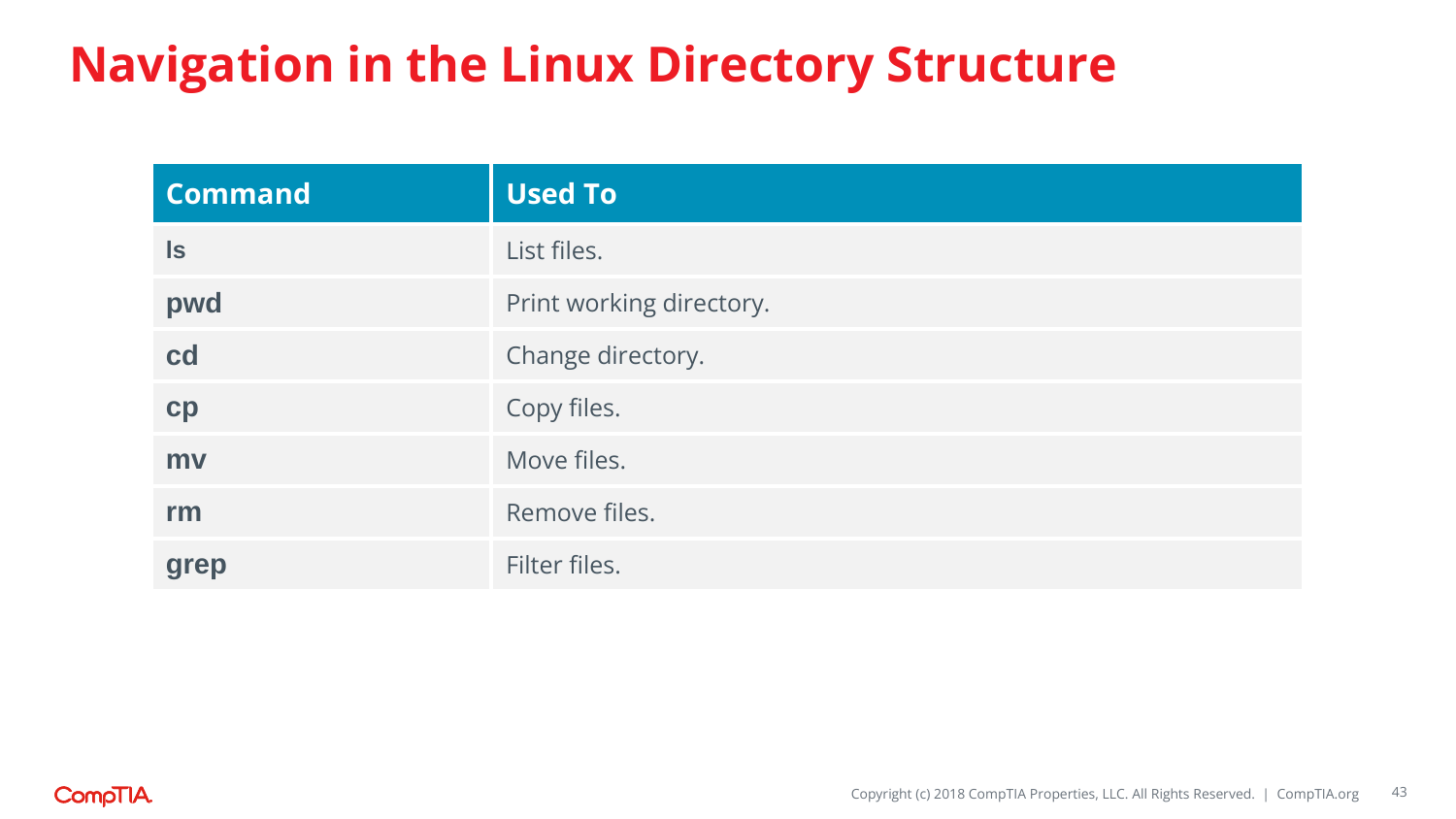

# Navigation in the Linux Directory Structure
| Command | Used To |
| --- | --- |
| ls | List files. |
| pwd | Print working directory. |
| cd | Change directory. |
| cp | Copy files. |
| mv | Move files. |
| rm | Remove files. |
| grep | Filter files. |
43